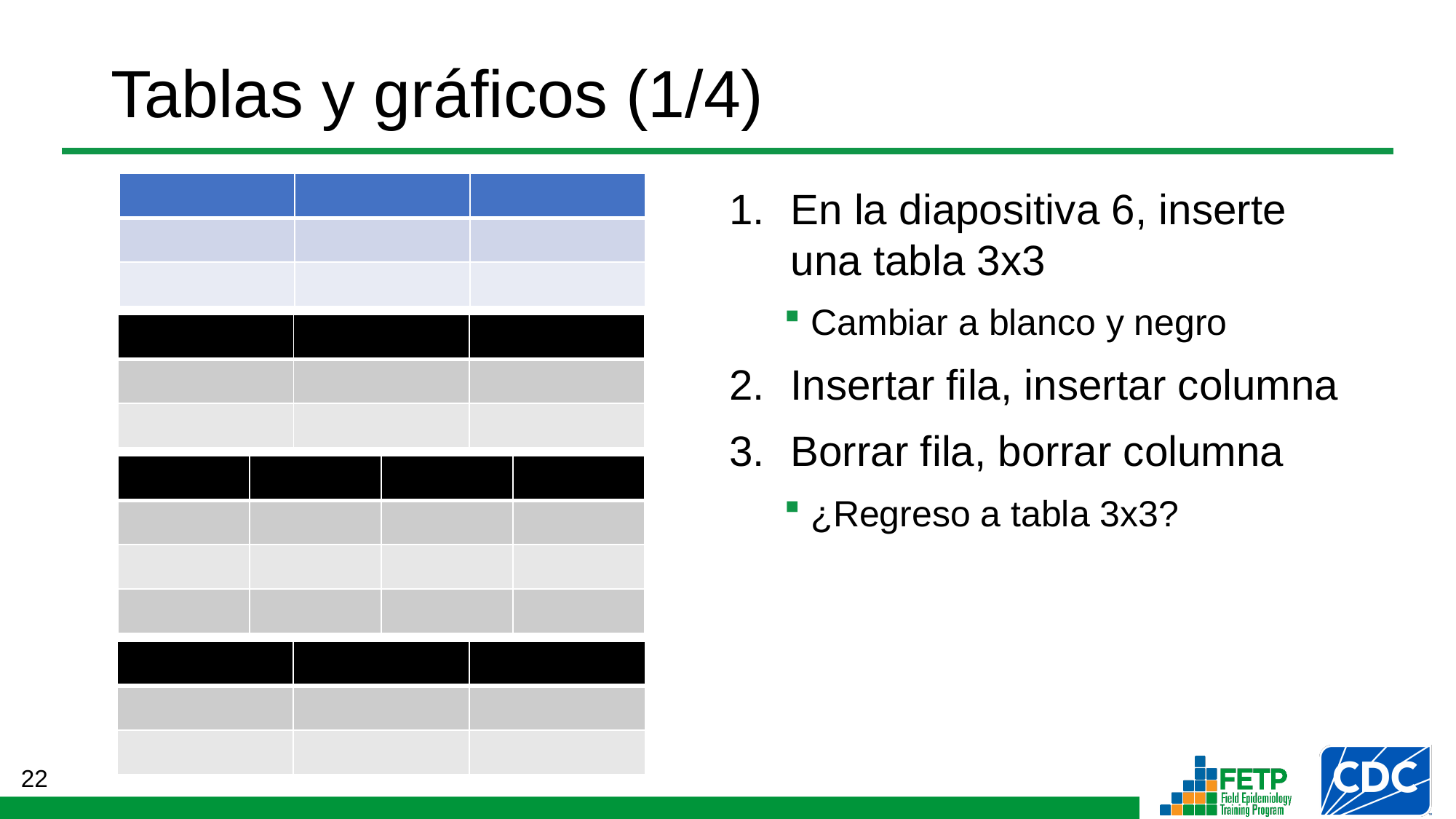

# Tablas y gráficos (1/4)
|  |  |  |
| --- | --- | --- |
|  |  |  |
|  |  |  |
En la diapositiva 6, inserte una tabla 3x3
Cambiar a blanco y negro
Insertar fila, insertar columna
Borrar fila, borrar columna
¿Regreso a tabla 3x3?

|  |  |  |
| --- | --- | --- |
|  |  |  |
|  |  |  |
|  |  |  |  |
| --- | --- | --- | --- |
|  |  |  |  |
|  |  |  |  |
|  |  |  |  |
|  |  |  |
| --- | --- | --- |
|  |  |  |
|  |  |  |